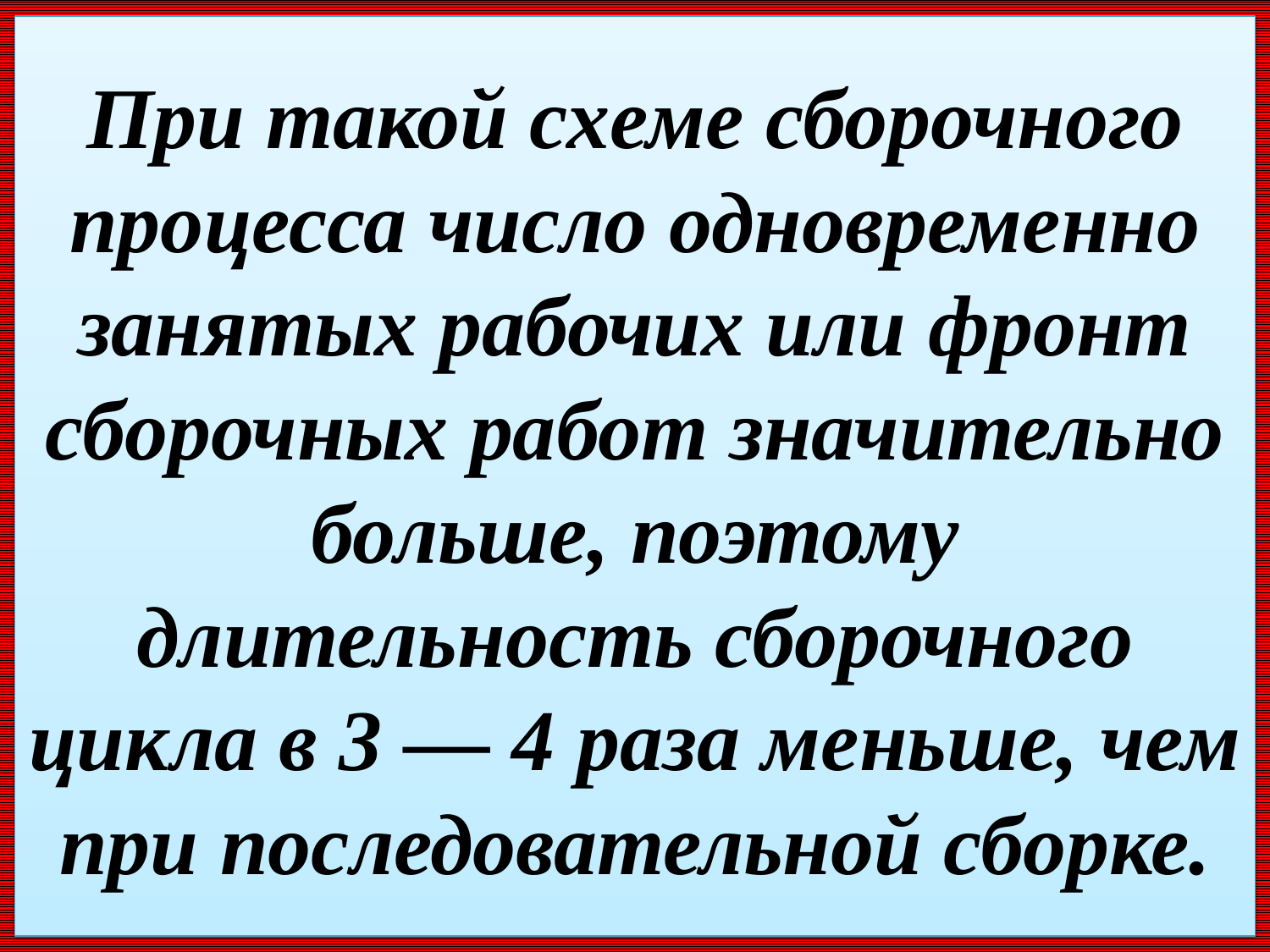

# При такой схеме сборочного процесса число одновременно занятых рабочих или фронт сборочных работ значительно больше, поэтому длительность сборочного цикла в 3 — 4 раза меньше, чем при последовательной сборке.